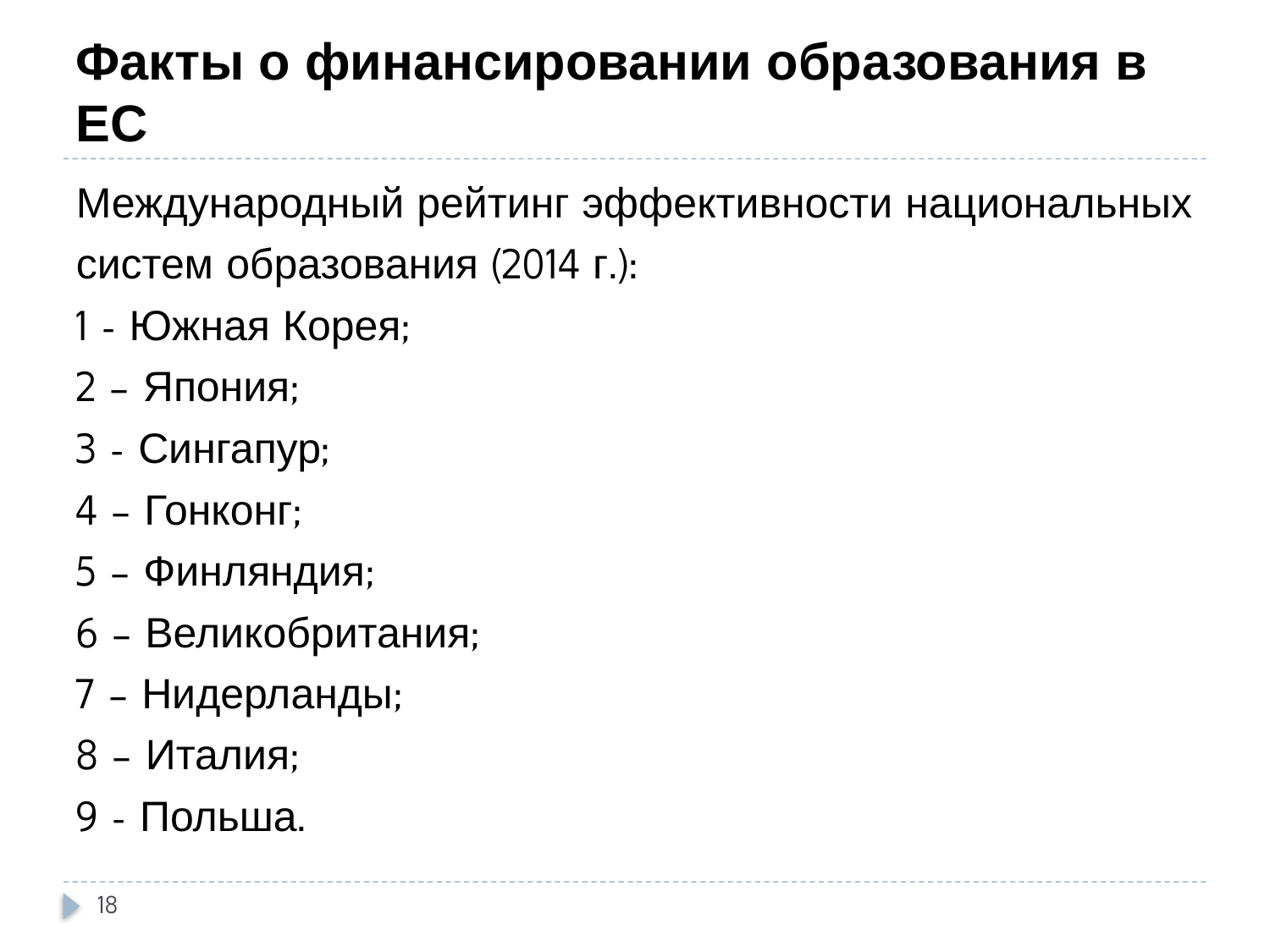

# Факты о финансировании образования в ЕС
Международный рейтинг эффективности национальных
систем образования (2014 г.):
1 - Южная Корея;
2 – Япония;
3 - Сингапур;
4 – Гонконг;
5 – Финляндия;
6 – Великобритания;
7 – Нидерланды;
8 – Италия;
9 - Польша.
18